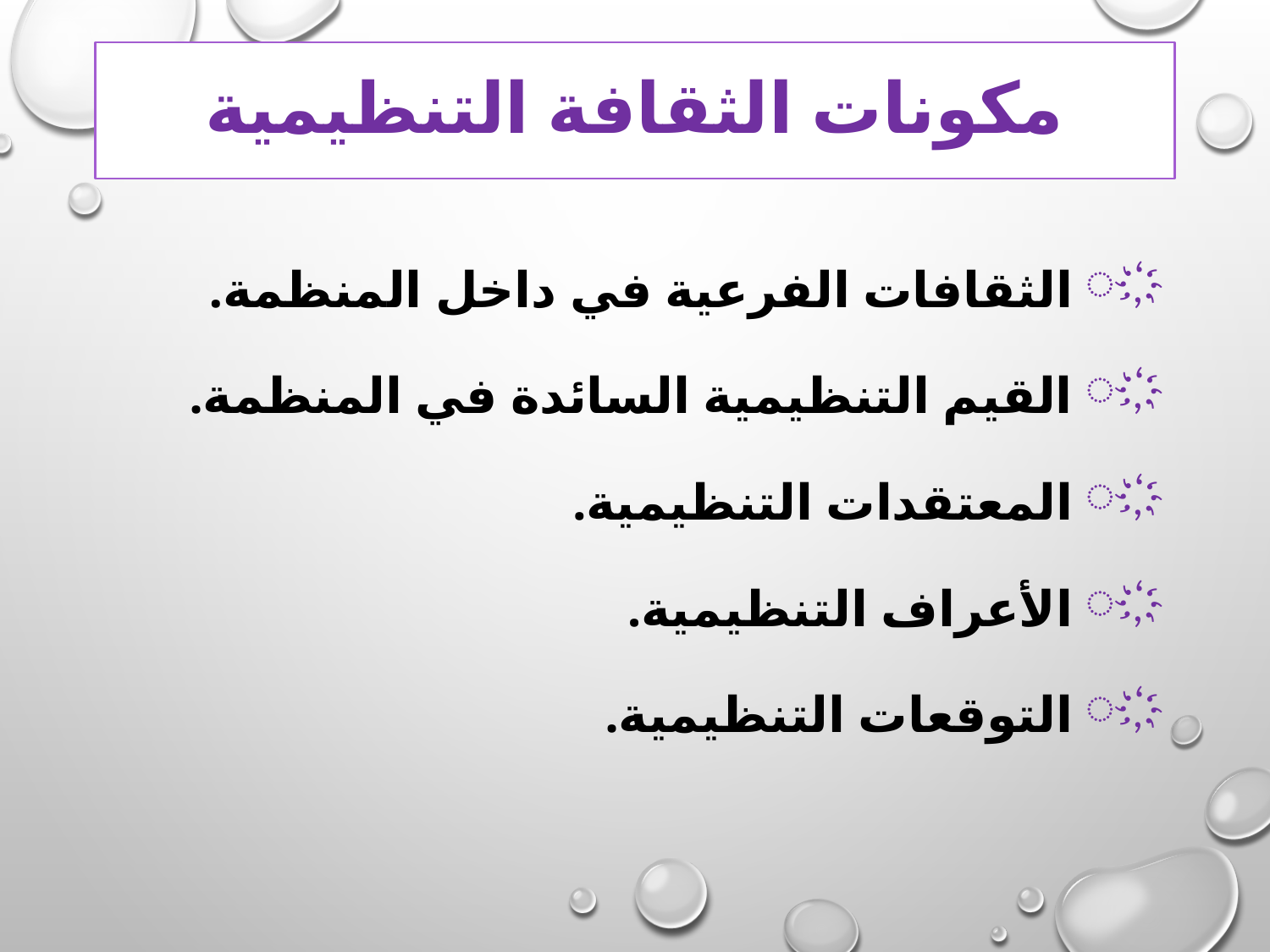

# مكونات الثقافة التنظيمية
 الثقافات الفرعية في داخل المنظمة.
 القيم التنظيمية السائدة في المنظمة.
 المعتقدات التنظيمية.
 الأعراف التنظيمية.
 التوقعات التنظيمية.